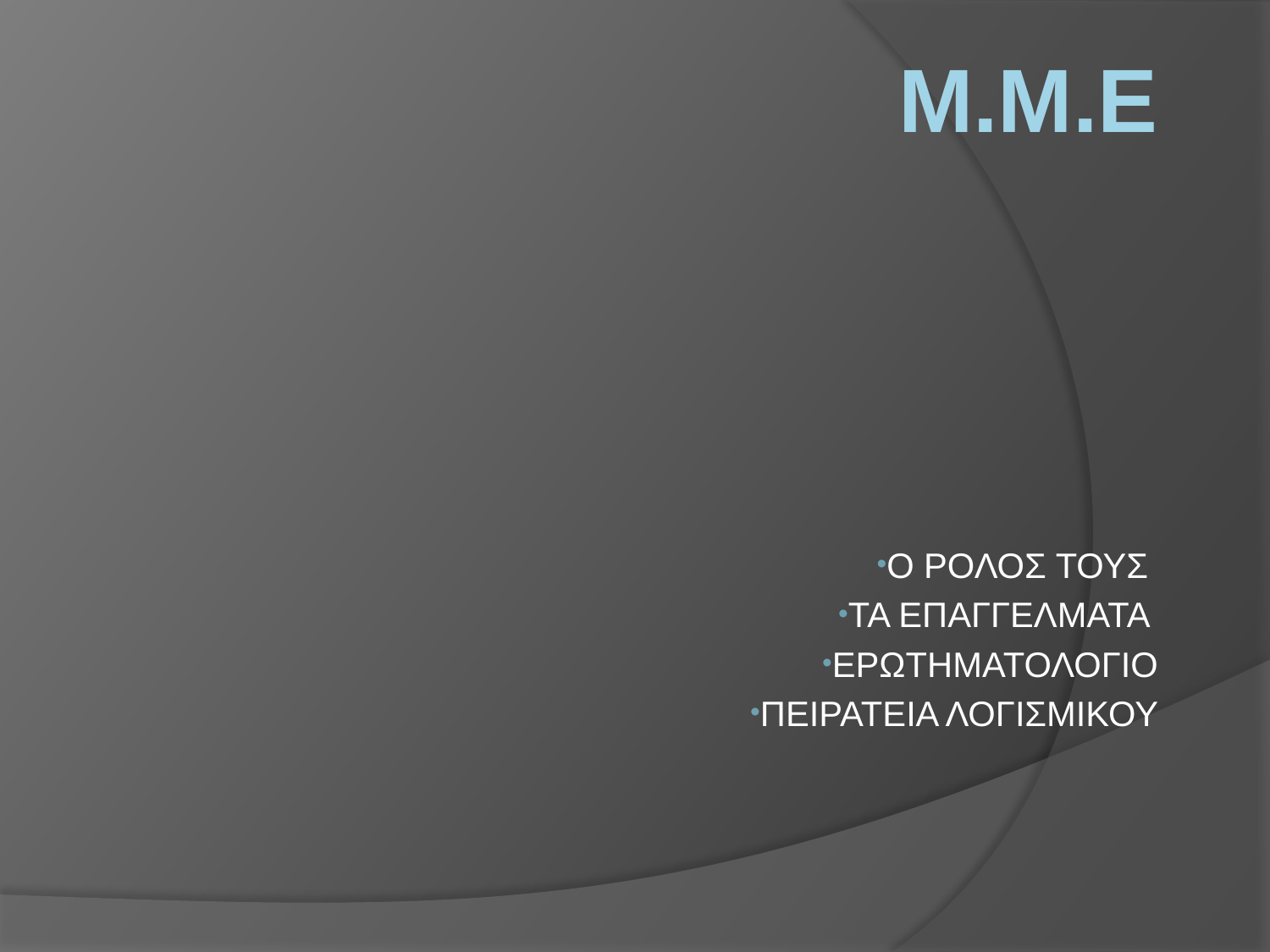

# Μ.Μ.Ε
Ο ΡΟΛΟΣ ΤΟΥΣ
ΤΑ ΕΠΑΓΓΕΛΜΑΤΑ
ΕΡΩΤΗΜΑΤΟΛΟΓΙΟ
ΠΕΙΡΑΤΕΙΑ ΛΟΓΙΣΜΙΚΟΥ